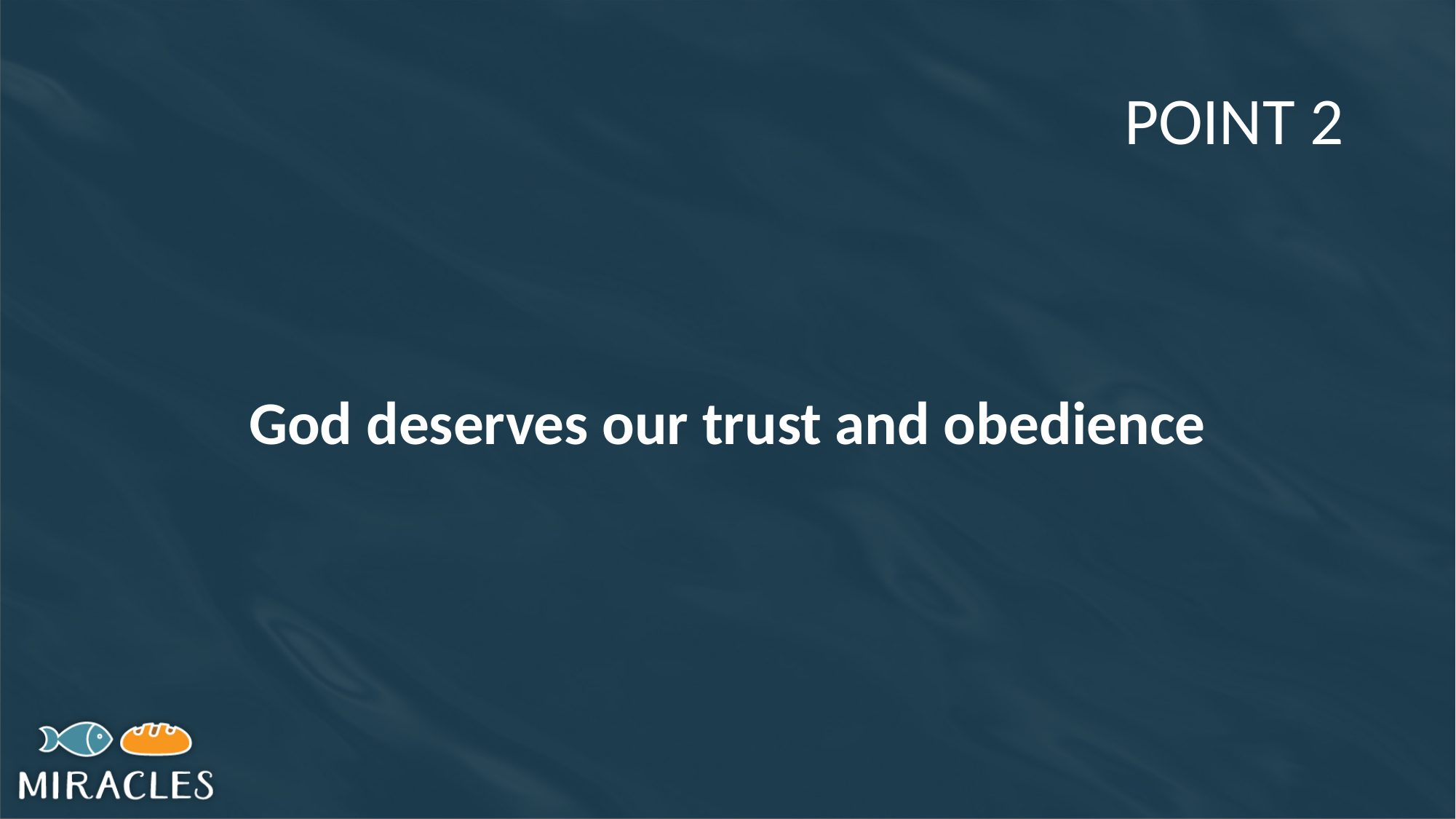

# POINT 2

God deserves our trust and obedience